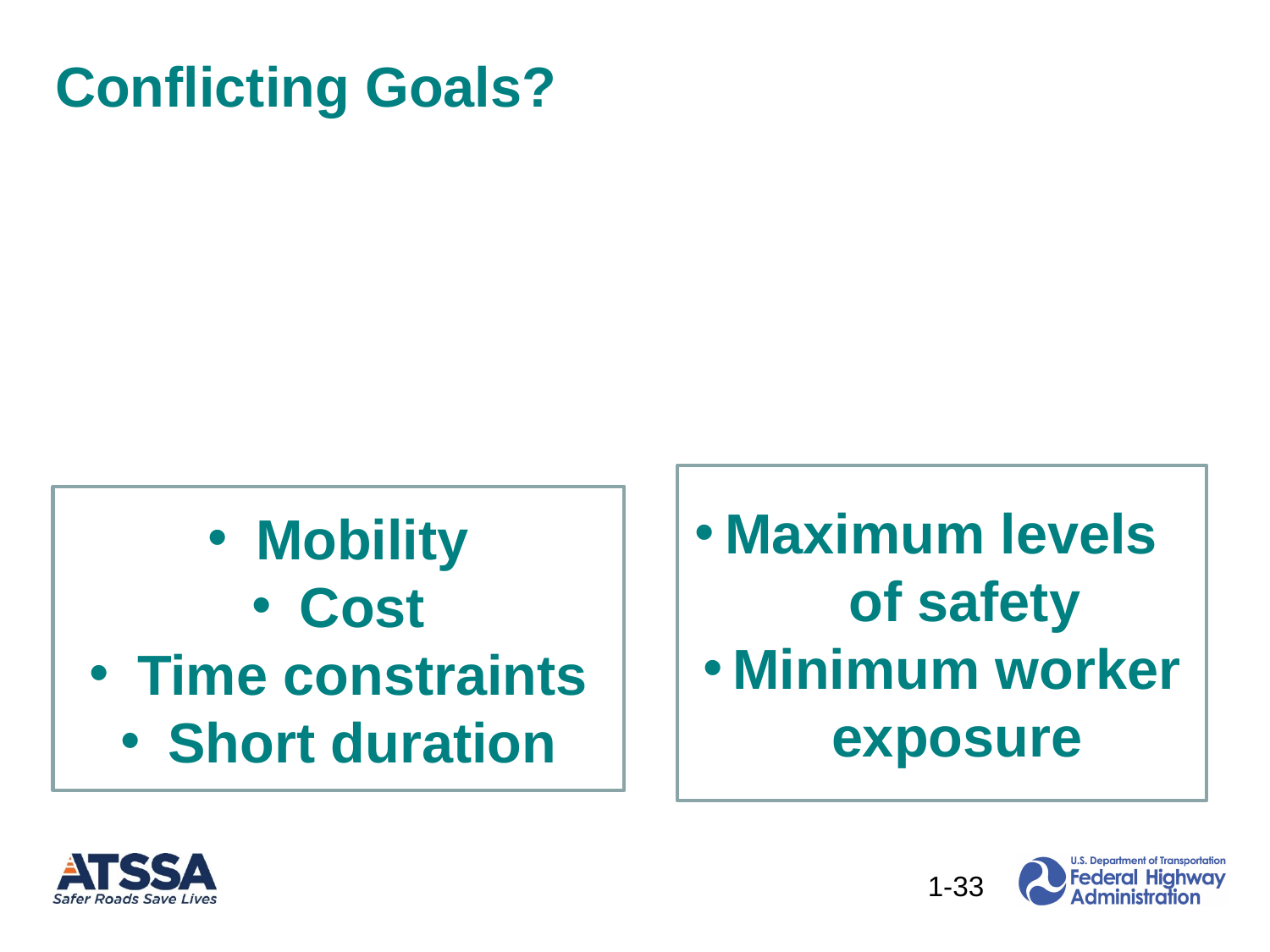

# Conflicting Goals?
Maximum levels    of safety
Minimum worker exposure
Mobility
Cost
Time constraints
Short duration